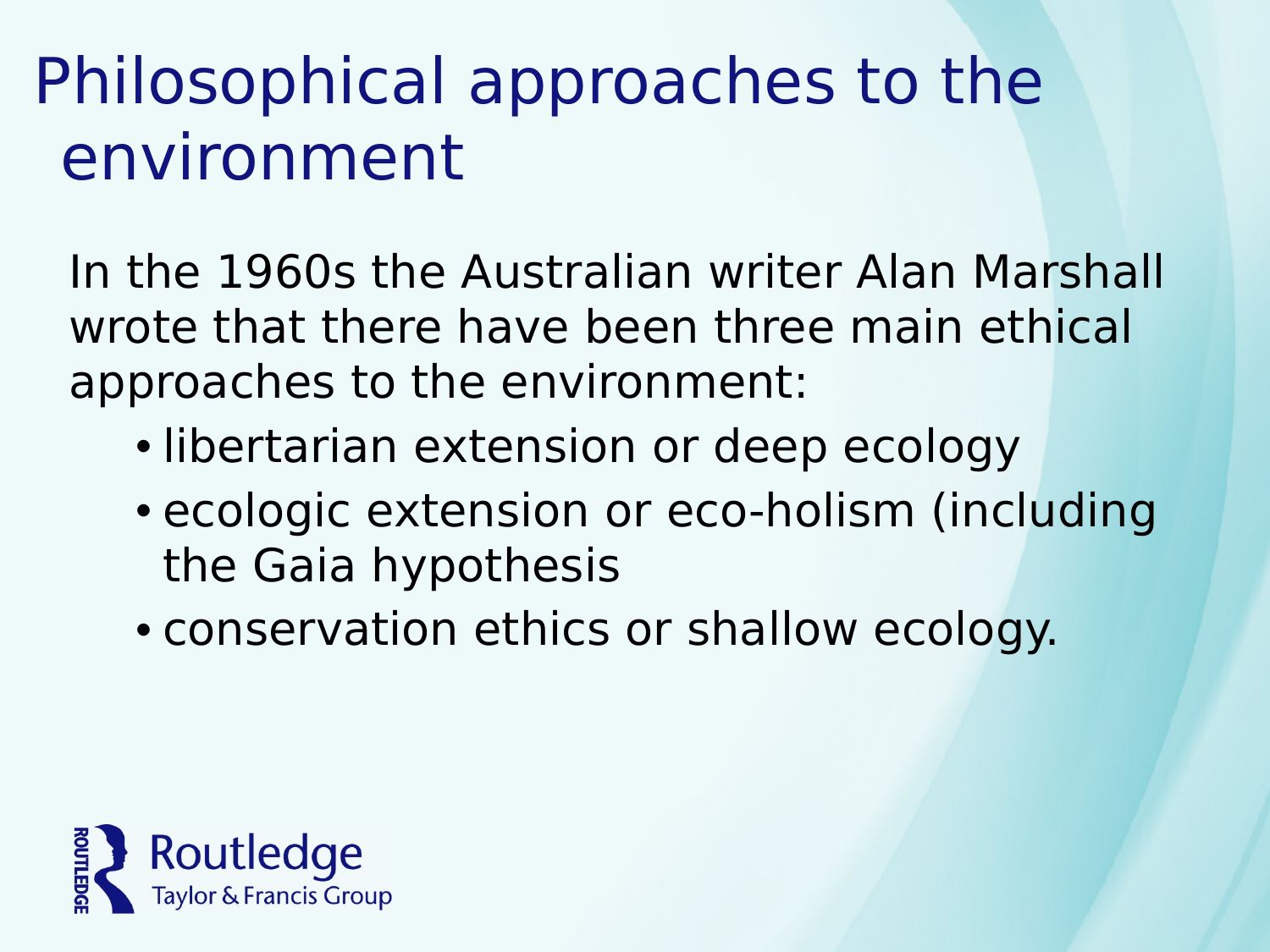

# Philosophical approaches to the environment
In the 1960s the Australian writer Alan Marshall wrote that there have been three main ethical approaches to the environment:
libertarian extension or deep ecology
ecologic extension or eco-holism (including the Gaia hypothesis
conservation ethics or shallow ecology.